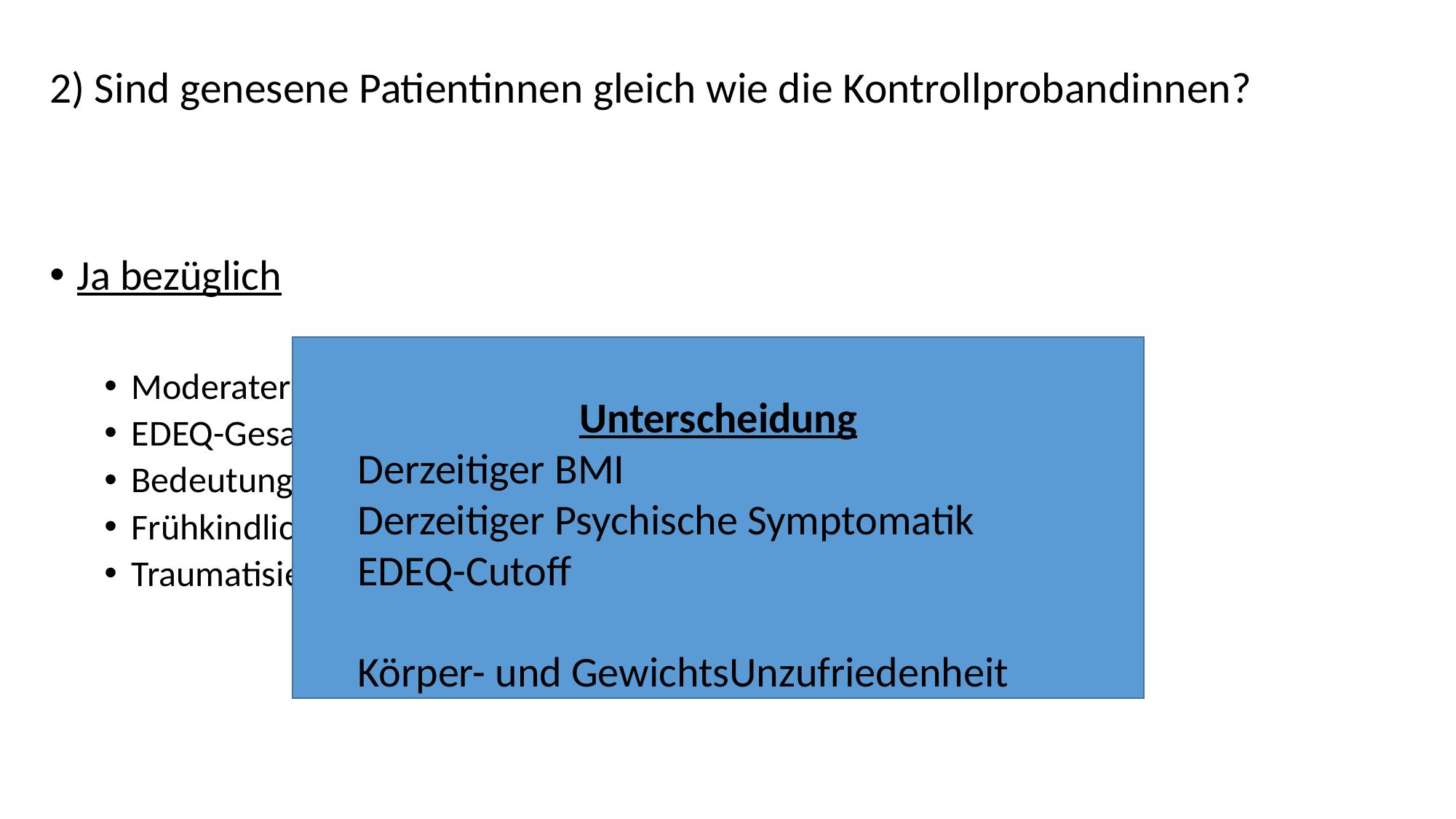

# 2) Sind genesene Patientinnen gleich wie die Kontrollprobandinnen?
Ja bezüglich

Moderater Gewichtskontrollmechanismen
EDEQ-Gesamt
Bedeutung von Gewicht
Frühkindlicher Verhaltensweisen
Traumatisierung als Kind

Unterscheidung
Derzeitiger BMI
Derzeitiger Psychische Symptomatik
EDEQ-Cutoff
Körper- und GewichtsUnzufriedenheit